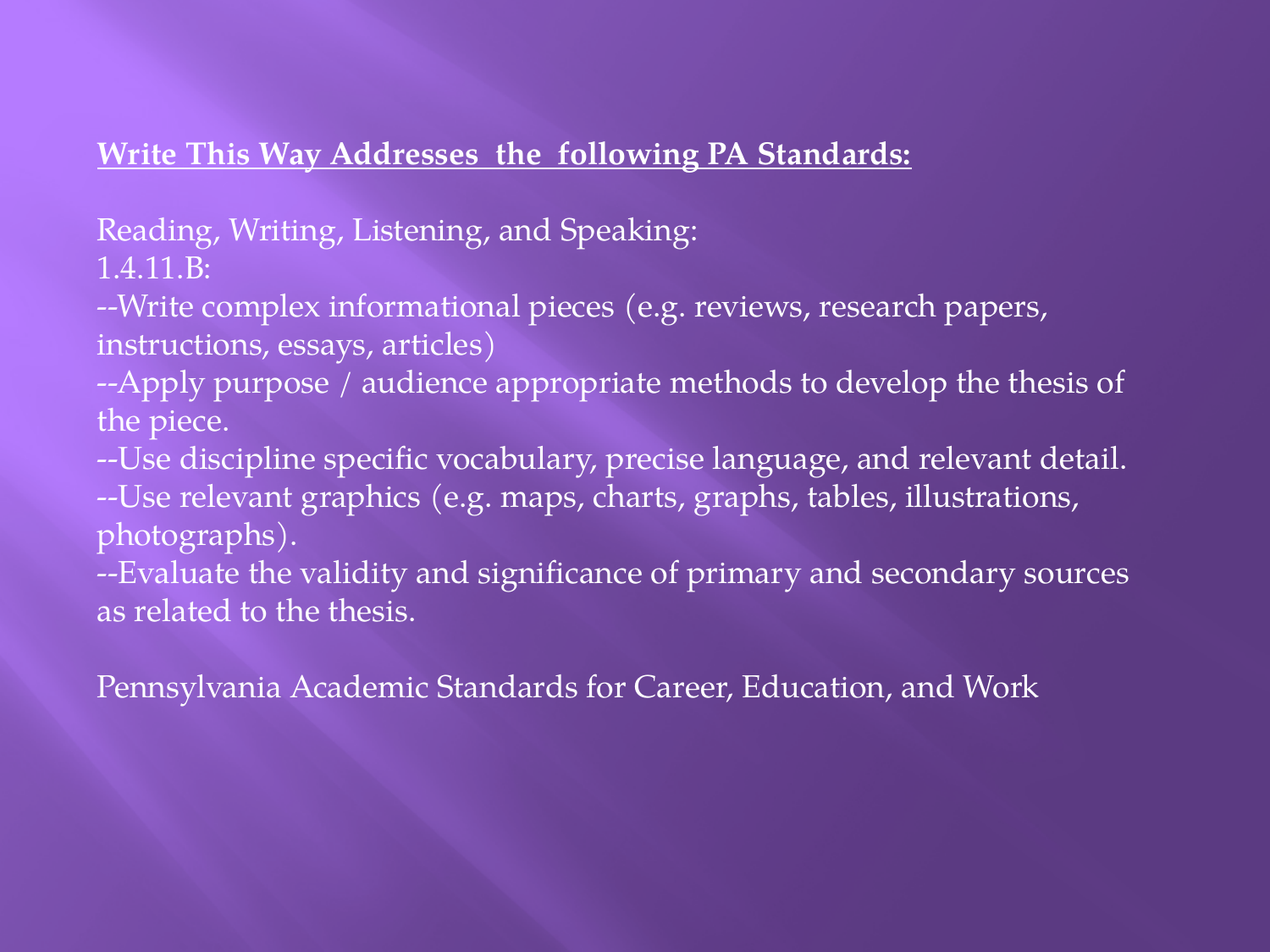

Write This Way Addresses  the  following PA Standards:
Reading, Writing, Listening, and Speaking:
1.4.11.B:
--Write complex informational pieces (e.g. reviews, research papers, instructions, essays, articles)
--Apply purpose / audience appropriate methods to develop the thesis of the piece.
--Use discipline specific vocabulary, precise language, and relevant detail.
--Use relevant graphics (e.g. maps, charts, graphs, tables, illustrations, photographs).
--Evaluate the validity and significance of primary and secondary sources as related to the thesis.
Pennsylvania Academic Standards for Career, Education, and Work